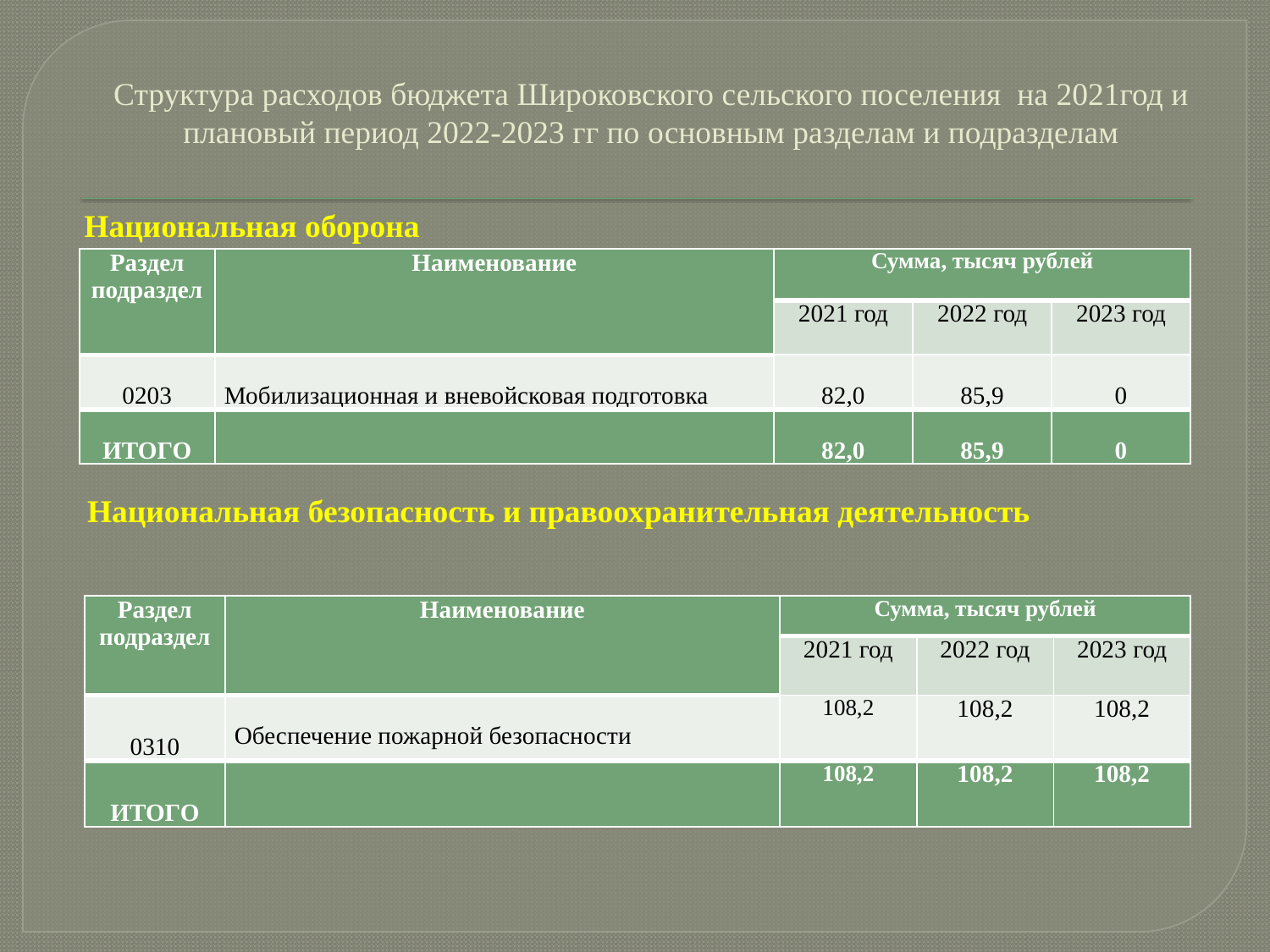

# Структура расходов бюджета Широковского сельского поселения  на 2021год и плановый период 2022-2023 гг по основным разделам и подразделам
Национальная оборона
| Раздел подраздел | Наименование | Сумма, тысяч рублей |  |  |
| --- | --- | --- | --- | --- |
|  |  | 2021 год | 2022 год | 2023 год |
| 0203 | Мобилизационная и вневойсковая подготовка | 82,0 | 85,9 | 0 |
| ИТОГО |  | 82,0 | 85,9 | 0 |
Национальная безопасность и правоохранительная деятельность
| Раздел подраздел | Наименование | Сумма, тысяч рублей |  |  |
| --- | --- | --- | --- | --- |
|  |  | 2021 год | 2022 год | 2023 год |
| 0310 | Обеспечение пожарной безопасности | 108,2 | 108,2 | 108,2 |
| ИТОГО |  | 108,2 | 108,2 | 108,2 |